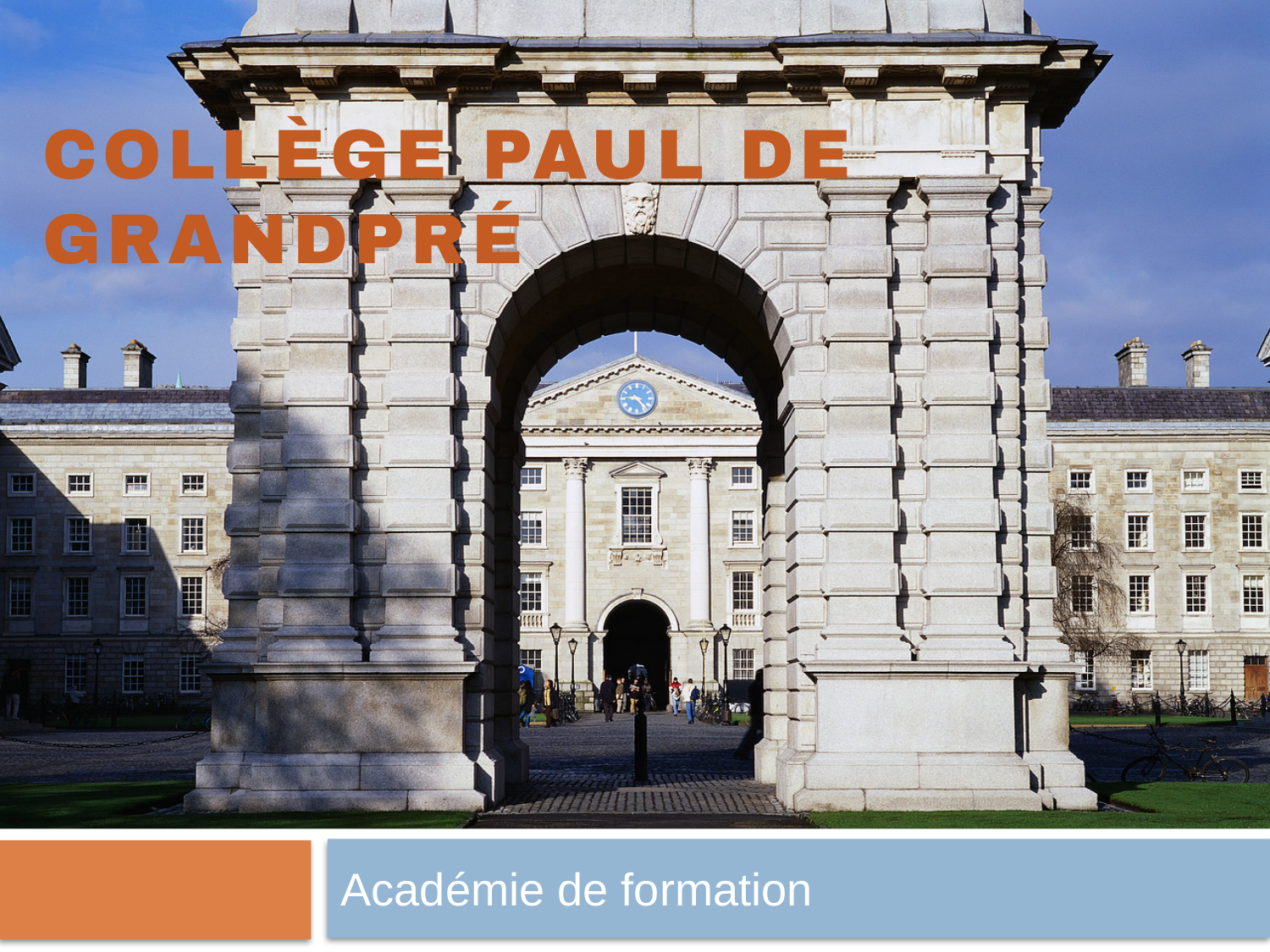

# COLLÈGE PAUL DE GRANDPRÉ
Académie de formation